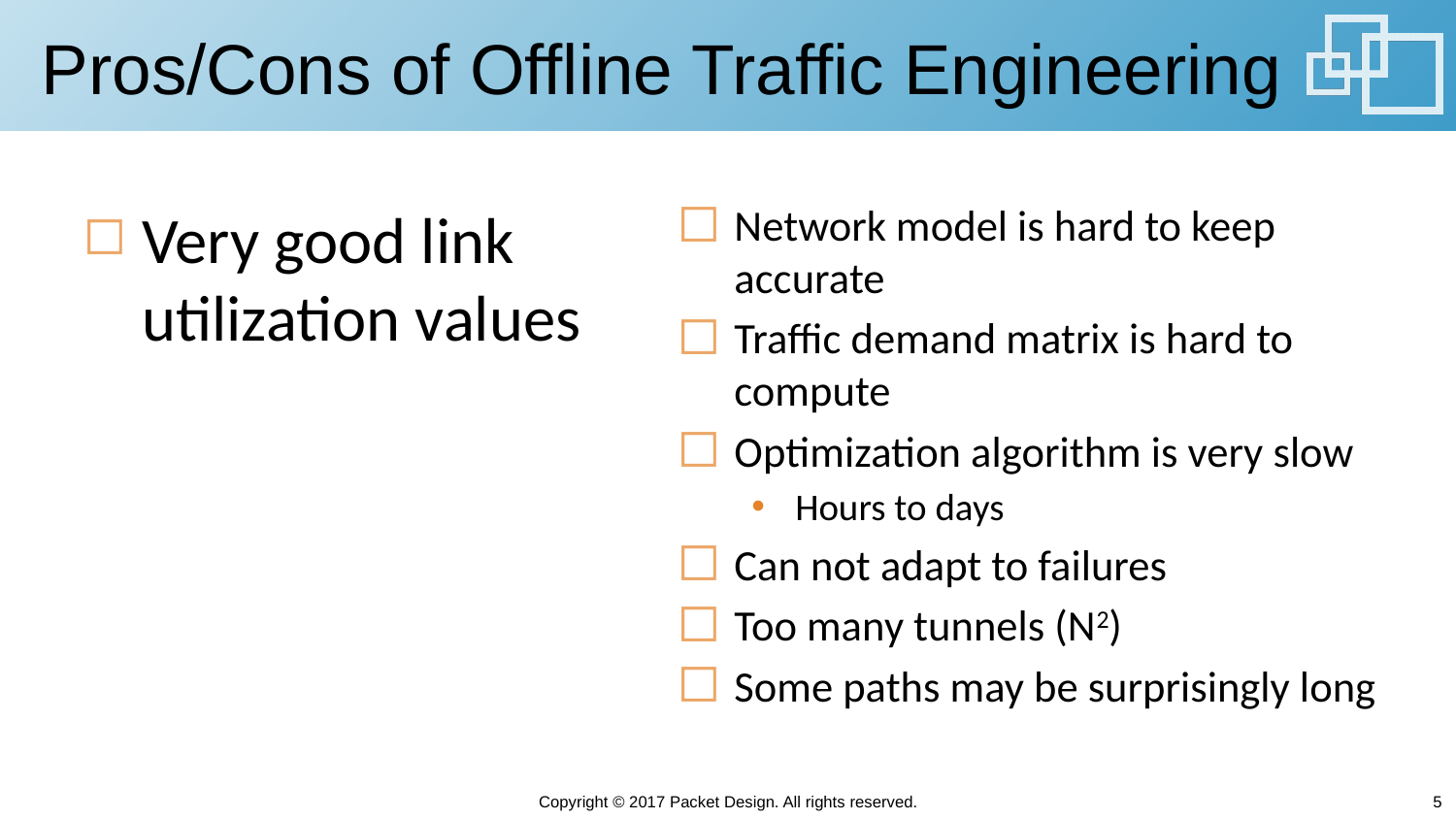

# Pros/Cons of Offline Traffic Engineering
Network model is hard to keep accurate
Traffic demand matrix is hard to compute
Optimization algorithm is very slow
Hours to days
Can not adapt to failures
Too many tunnels (N2)
Some paths may be surprisingly long
Very good link utilization values

Copyright © 2017 Packet Design. All rights reserved.
5